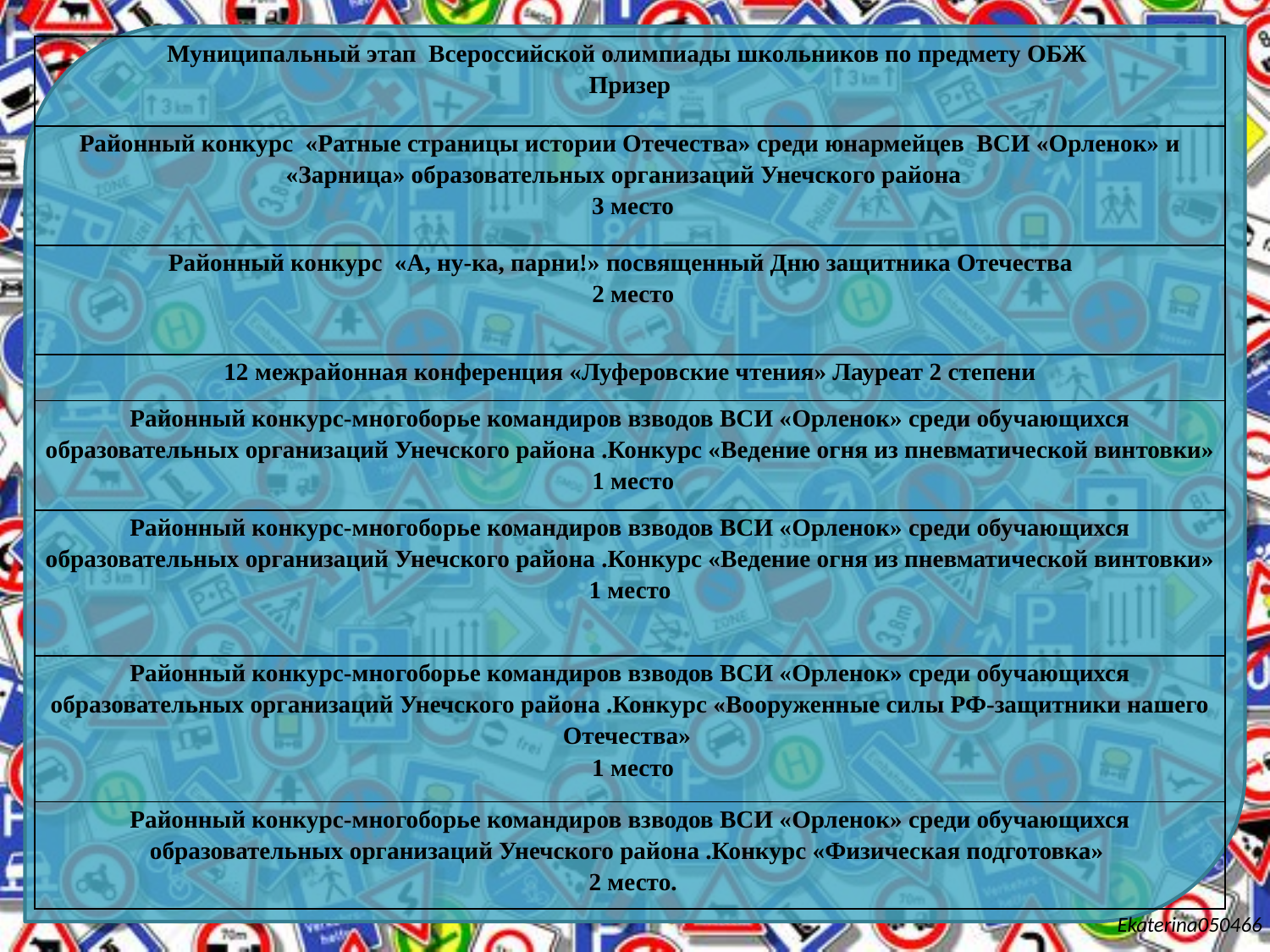

| Муниципальный этап Всероссийской олимпиады школьников по предмету ОБЖ Призер |
| --- |
| Районный конкурс «Ратные страницы истории Отечества» среди юнармейцев ВСИ «Орленок» и «Зарница» образовательных организаций Унечского района 3 место |
| Районный конкурс «А, ну-ка, парни!» посвященный Дню защитника Отечества 2 место |
| 12 межрайонная конференция «Луферовские чтения» Лауреат 2 степени |
| Районный конкурс-многоборье командиров взводов ВСИ «Орленок» среди обучающихся образовательных организаций Унечского района .Конкурс «Ведение огня из пневматической винтовки» 1 место |
| Районный конкурс-многоборье командиров взводов ВСИ «Орленок» среди обучающихся образовательных организаций Унечского района .Конкурс «Ведение огня из пневматической винтовки» 1 место |
| Районный конкурс-многоборье командиров взводов ВСИ «Орленок» среди обучающихся образовательных организаций Унечского района .Конкурс «Вооруженные силы РФ-защитники нашего Отечества» 1 место |
| Районный конкурс-многоборье командиров взводов ВСИ «Орленок» среди обучающихся образовательных организаций Унечского района .Конкурс «Физическая подготовка» 2 место. |